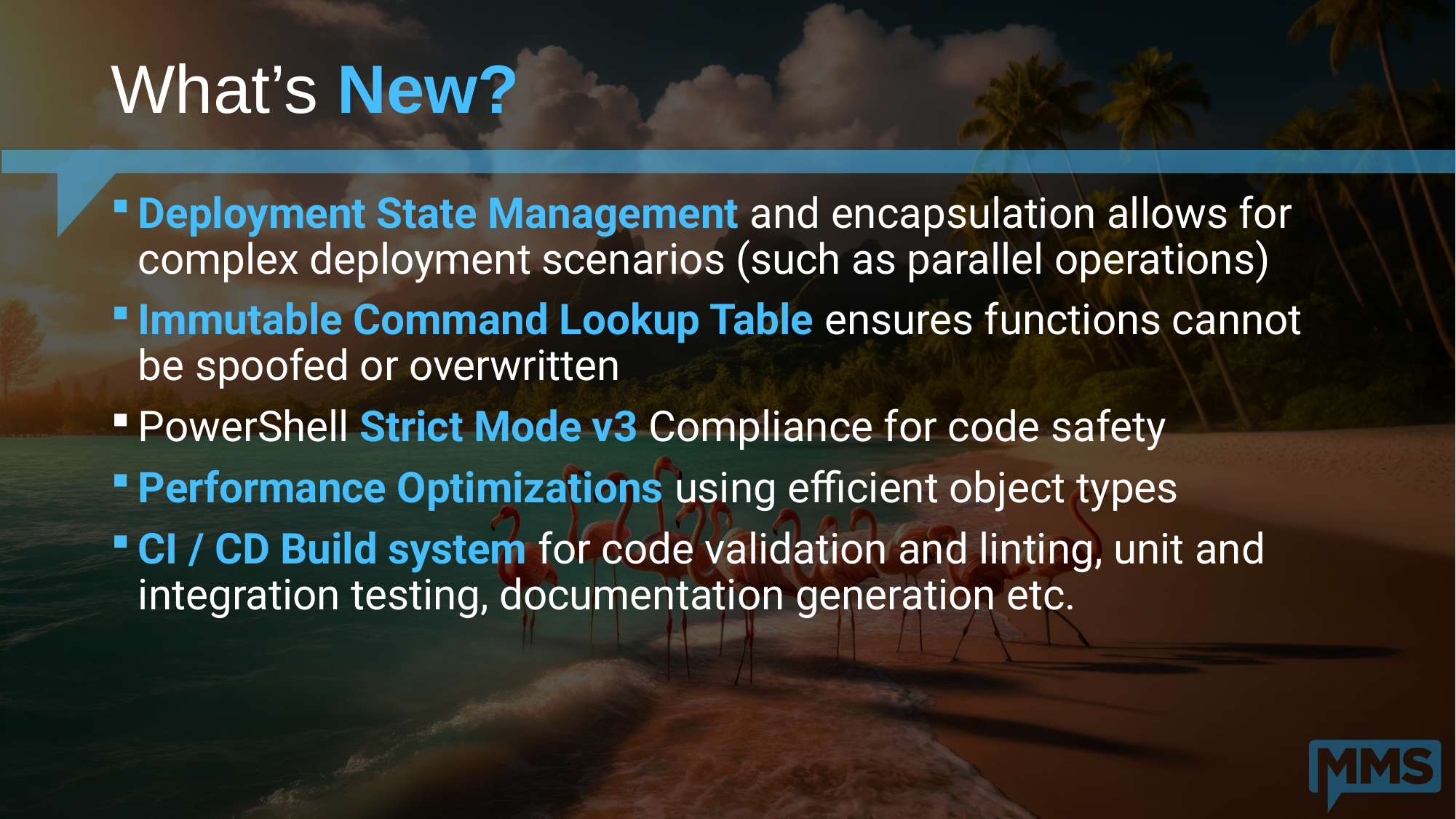

# What’s New?
Deployment State Management and encapsulation allows for complex deployment scenarios (such as parallel operations)
Immutable Command Lookup Table ensures functions cannot be spoofed or overwritten
PowerShell Strict Mode v3 Compliance for code safety
Performance Optimizations using efficient object types
CI / CD Build system for code validation and linting, unit and integration testing, documentation generation etc.